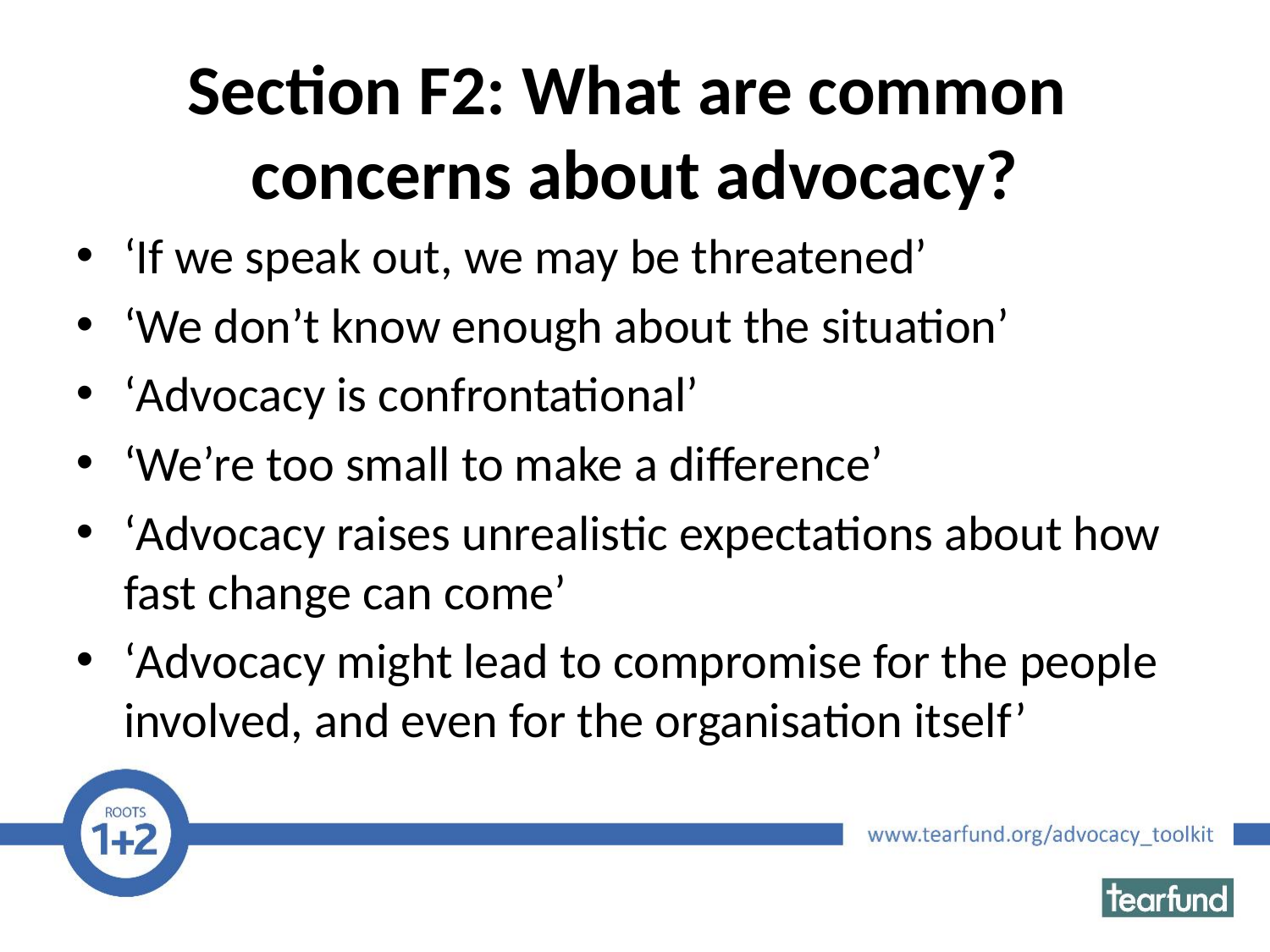

# Section F2: What are common concerns about advocacy?
‘If we speak out, we may be threatened’
‘We don’t know enough about the situation’
‘Advocacy is confrontational’
‘We’re too small to make a difference’
‘Advocacy raises unrealistic expectations about how fast change can come’
‘Advocacy might lead to compromise for the people involved, and even for the organisation itself’